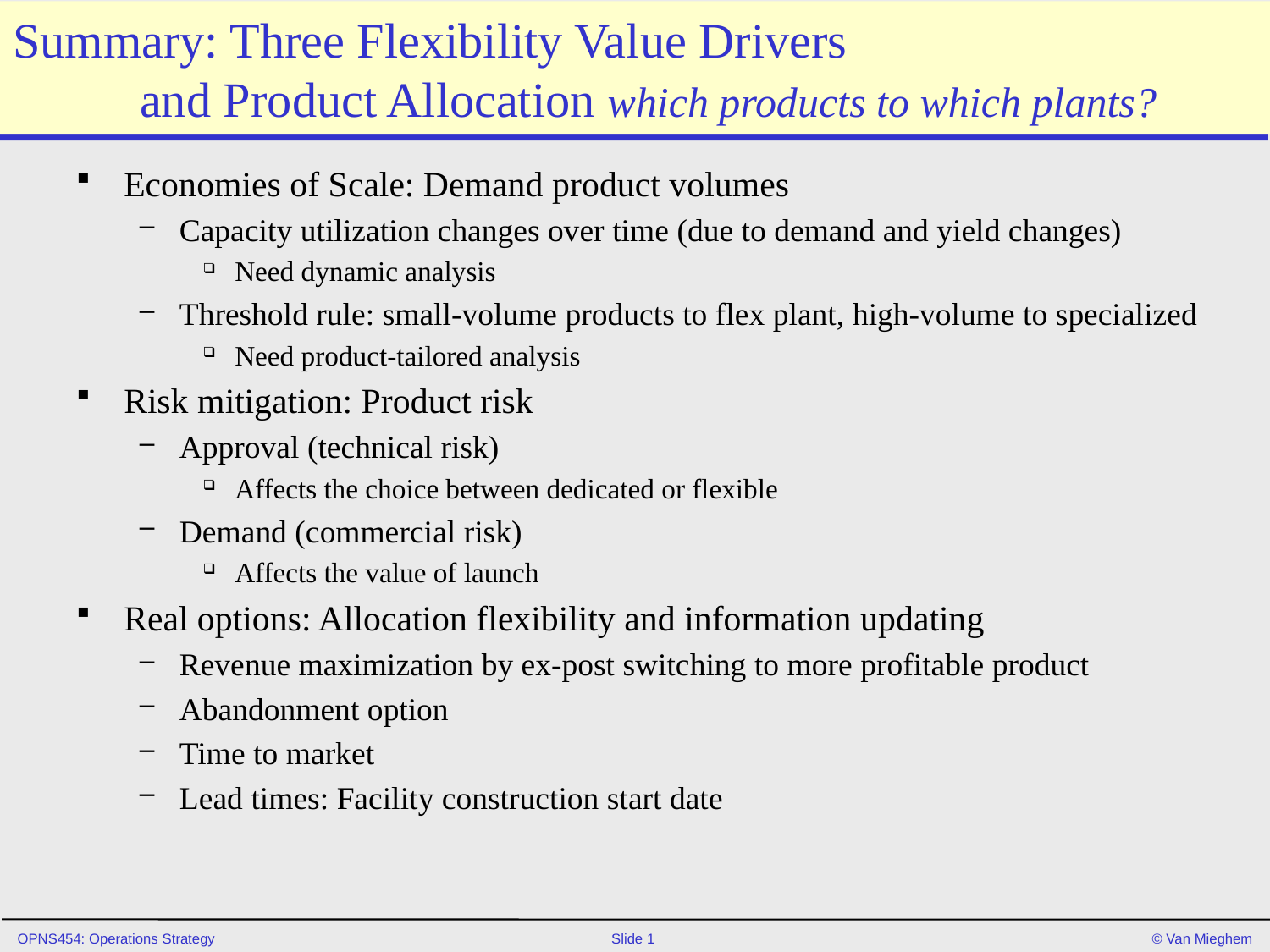

# Summary: Three Flexibility Value Drivers and Product Allocation which products to which plants?
Economies of Scale: Demand product volumes
Capacity utilization changes over time (due to demand and yield changes)
Need dynamic analysis
Threshold rule: small-volume products to flex plant, high-volume to specialized
Need product-tailored analysis
Risk mitigation: Product risk
Approval (technical risk)
Affects the choice between dedicated or flexible
Demand (commercial risk)
Affects the value of launch
Real options: Allocation flexibility and information updating
Revenue maximization by ex-post switching to more profitable product
Abandonment option
Time to market
Lead times: Facility construction start date